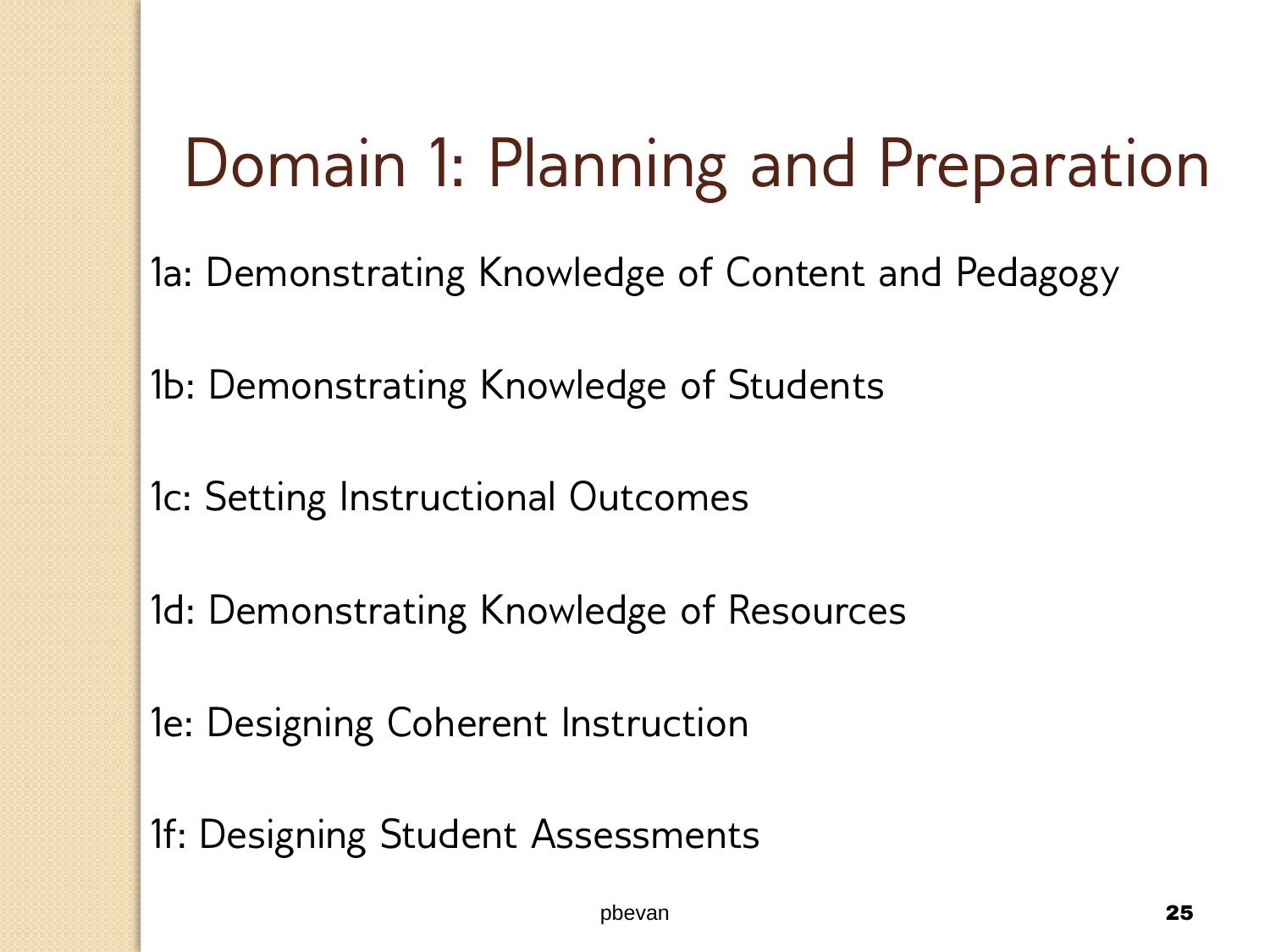

Domain 1: Planning and Preparation
1a: Demonstrating Knowledge of Content and Pedagogy

1b: Demonstrating Knowledge of Students

1c: Setting Instructional Outcomes

1d: Demonstrating Knowledge of Resources

1e: Designing Coherent Instruction

1f: Designing Student Assessments
pbevan
25